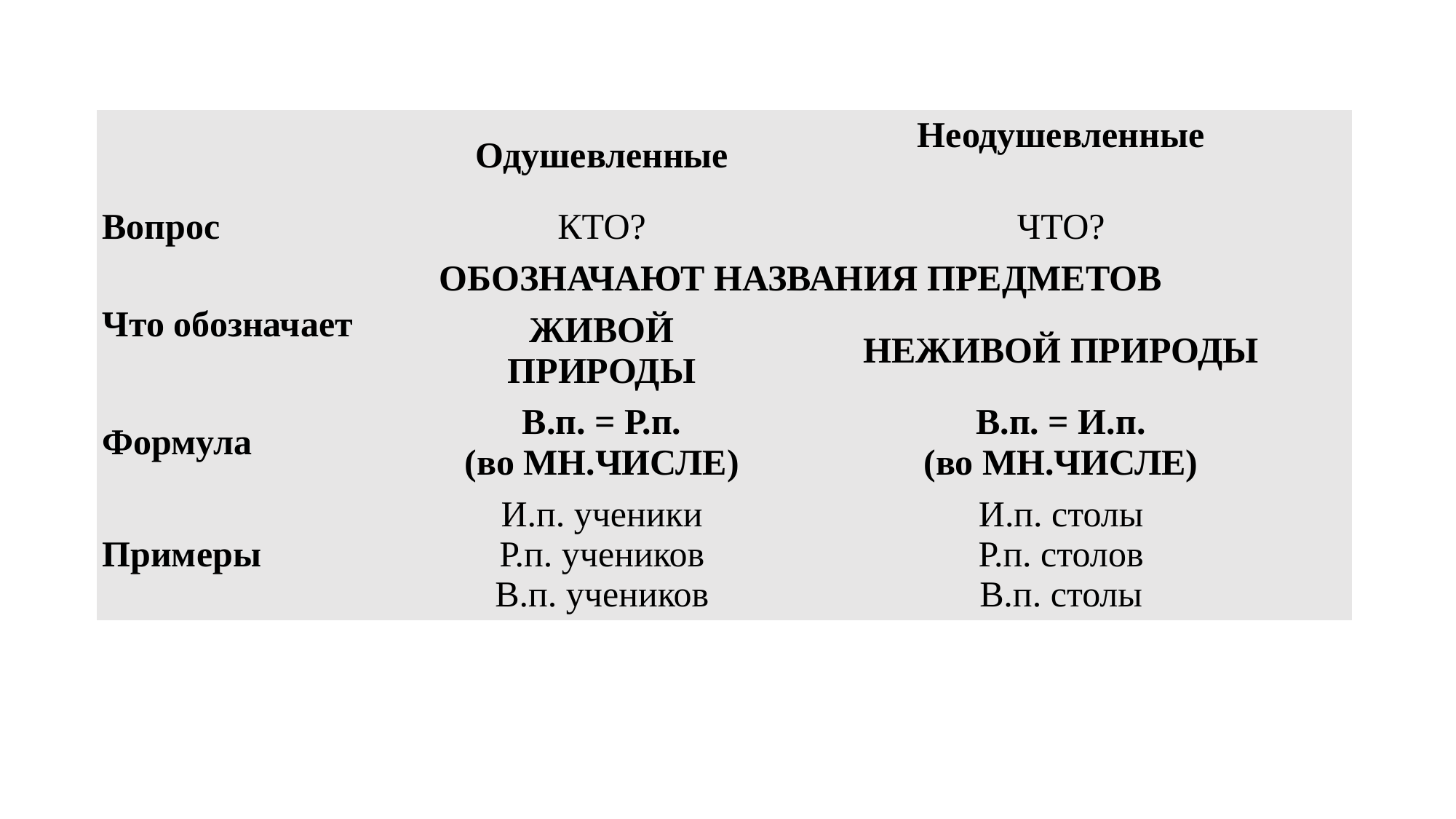

|  | Одушевленные | Неодушевленные |
| --- | --- | --- |
| Вопрос | КТО? | ЧТО? |
| Что обозначает | ОБОЗНАЧАЮТ НАЗВАНИЯ ПРЕДМЕТОВ |  |
|  | ЖИВОЙ ПРИРОДЫ | НЕЖИВОЙ ПРИРОДЫ |
| Формула | В.п. = Р.п. (во МН.ЧИСЛЕ) | В.п. = И.п. (во МН.ЧИСЛЕ) |
| Примеры | И.п. ученики Р.п. учеников В.п. учеников | И.п. столы Р.п. столов В.п. столы |